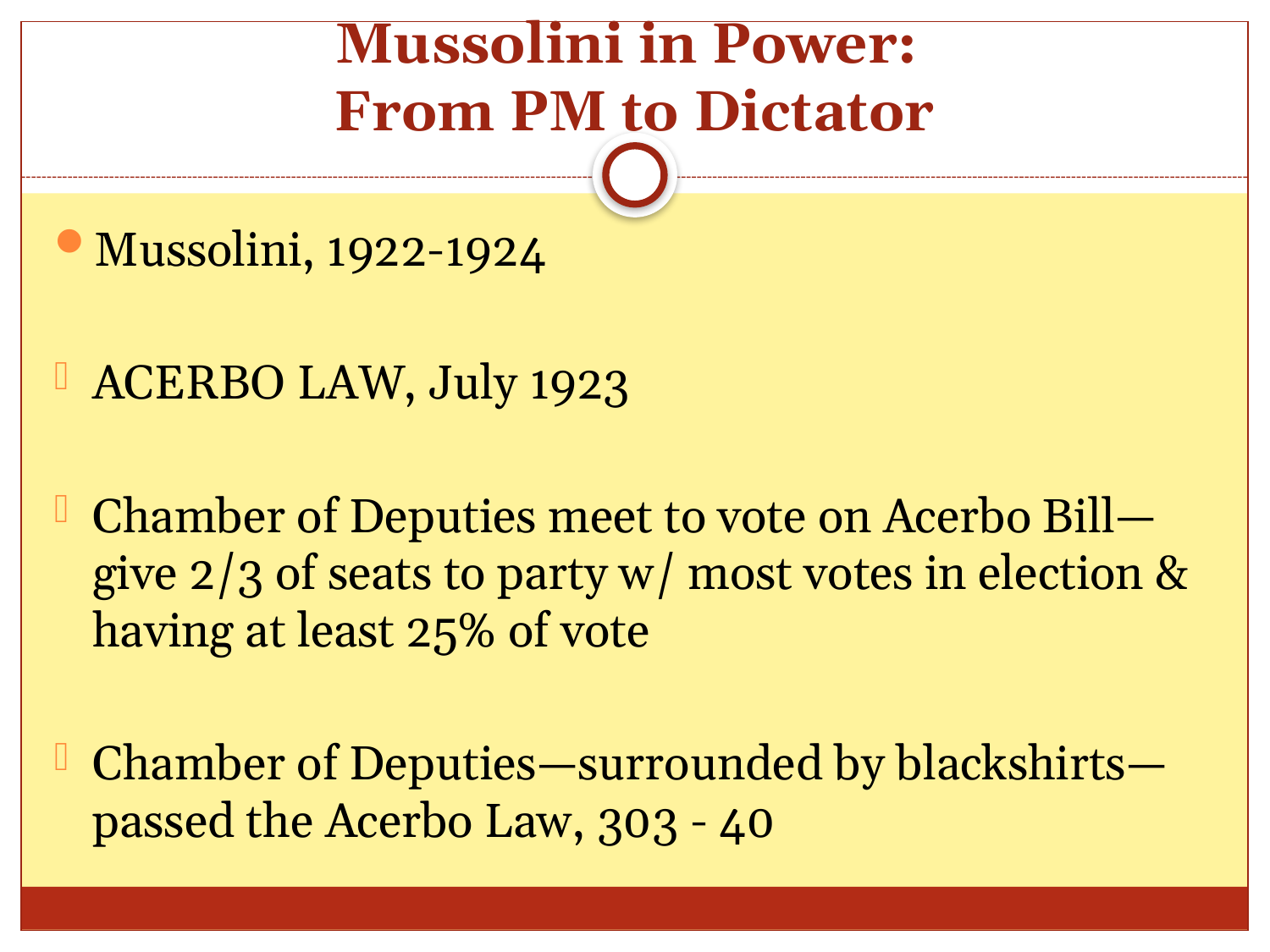

# Mussolini in Power: From PM to Dictator
Mussolini, 1922-1924

ACERBO LAW, July 1923

Chamber of Deputies meet to vote on Acerbo Bill—give 2/3 of seats to party w/ most votes in election & having at least 25% of vote

Chamber of Deputies—surrounded by blackshirts—passed the Acerbo Law, 303 - 40